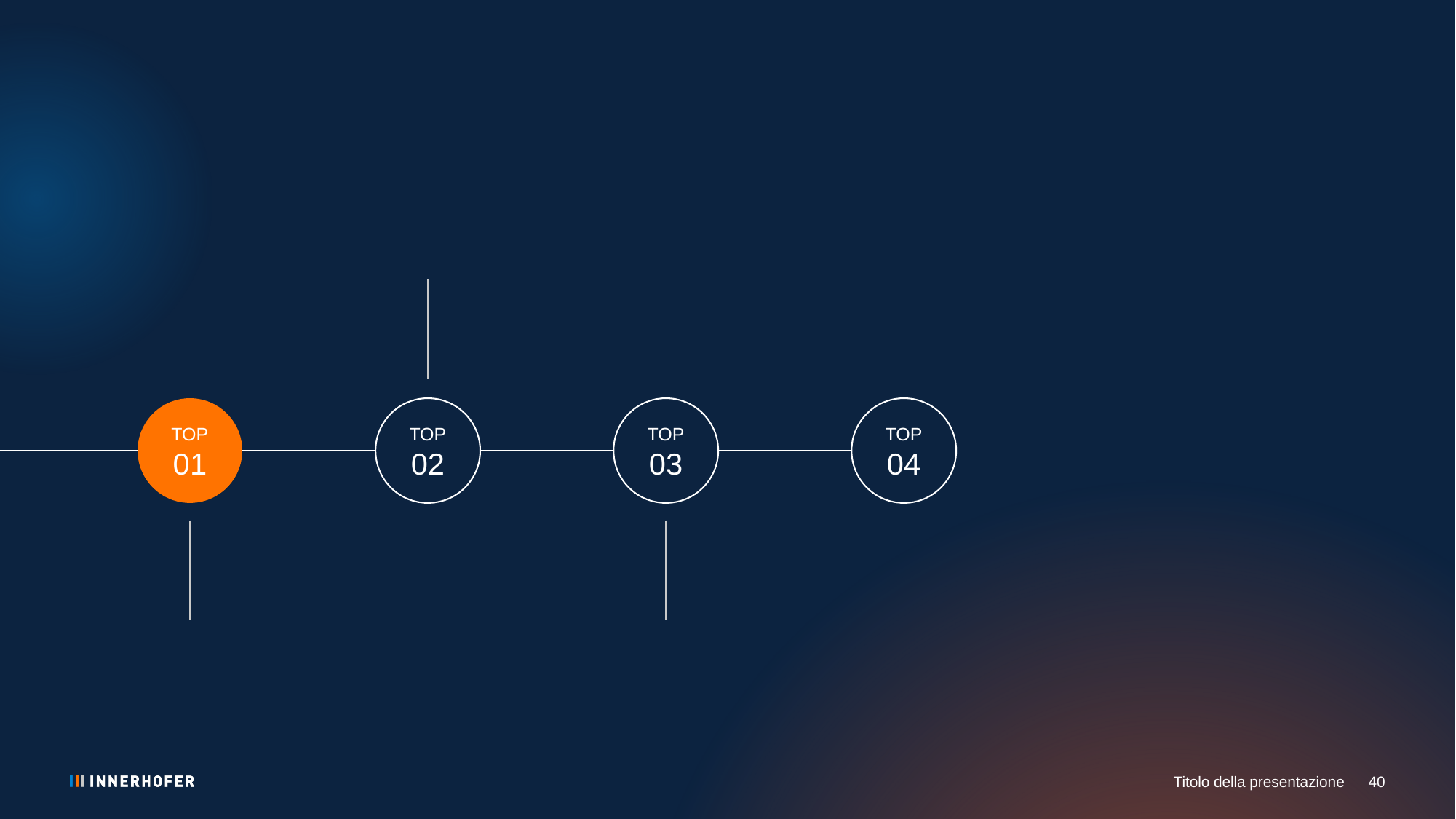

#

TOP
01
TOP
02
TOP
03
TOP
04

Titolo della presentazione
40